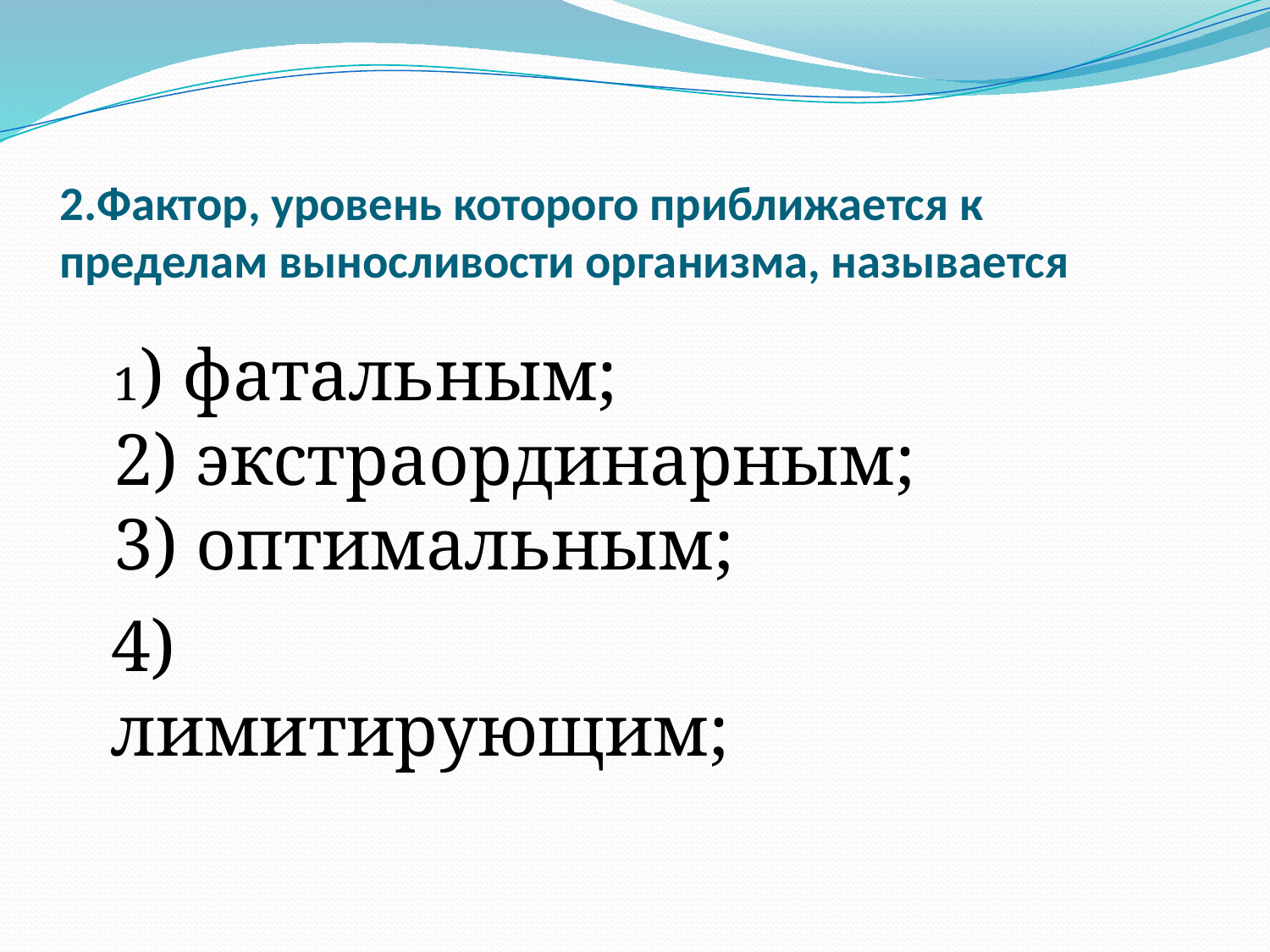

# 2.Фактор, уровень которого приближается к пределам выносливости организма, называется
1) фатальным; 
2) экстраординарным; 
3) оптимальным;
4) лимитирующим;